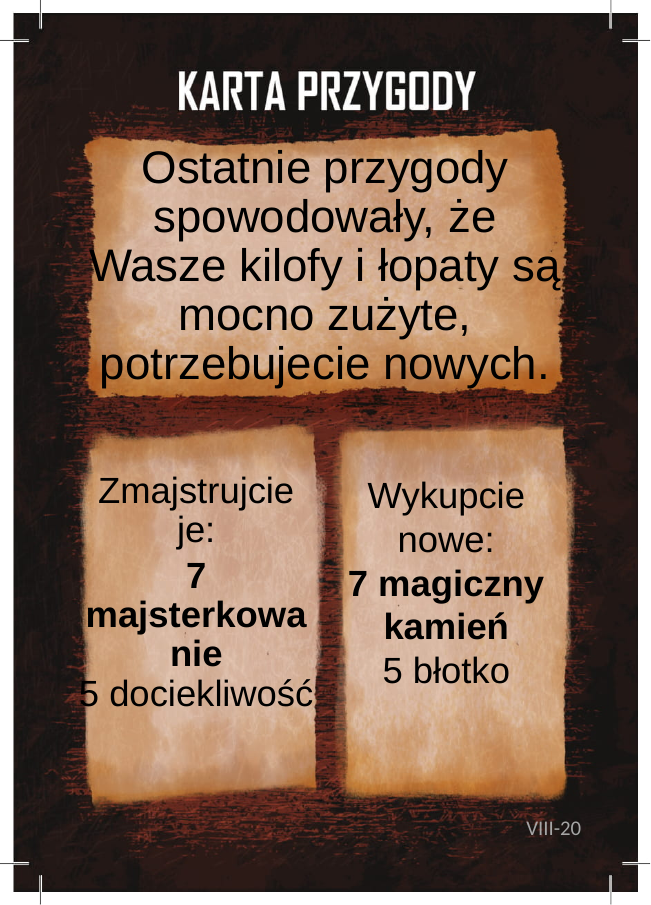

# Ostatnie przygody spowodowały, że Wasze kilofy i łopaty są mocno zużyte, potrzebujecie nowych.
Zmajstrujcie je:
7 majsterkowanie
5 dociekliwość
Wykupcie nowe:
7 magiczny kamień
5 błotko
VIII-20